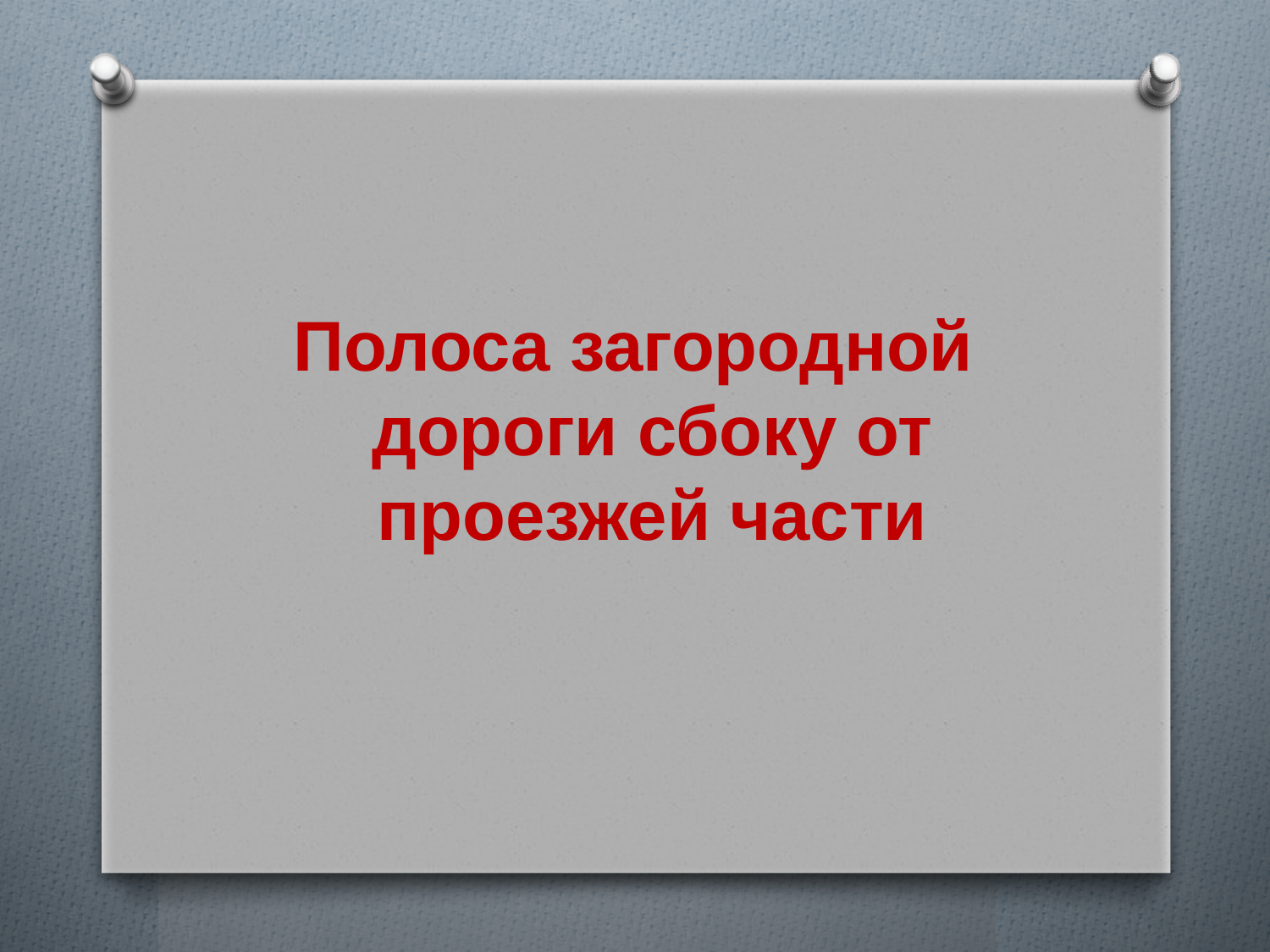

#
Полоса загородной дороги сбоку от проезжей части